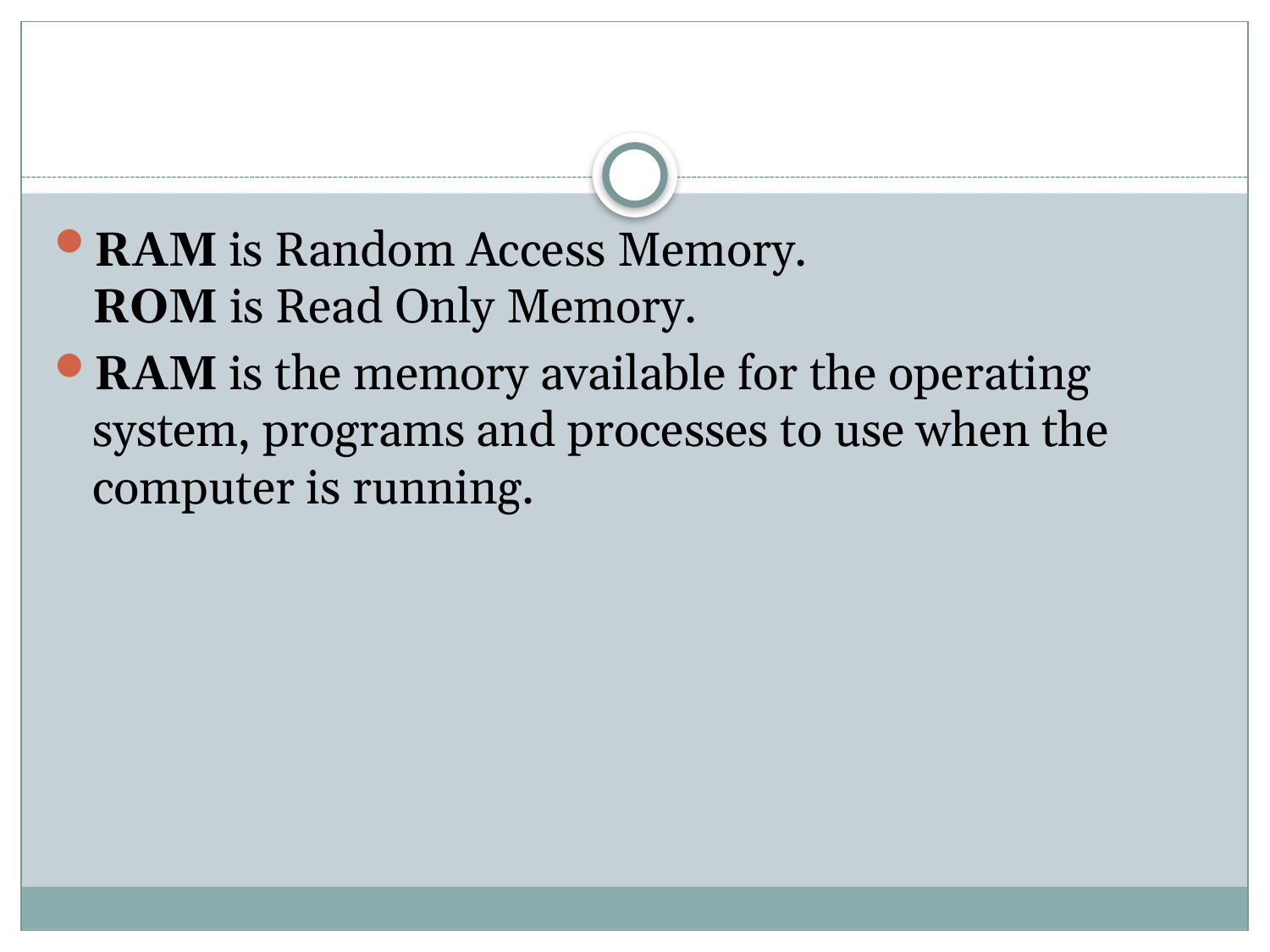

#
RAM is Random Access Memory.
ROM is Read Only Memory.
RAM is the memory available for the operating system, programs and processes to use when the computer is running.